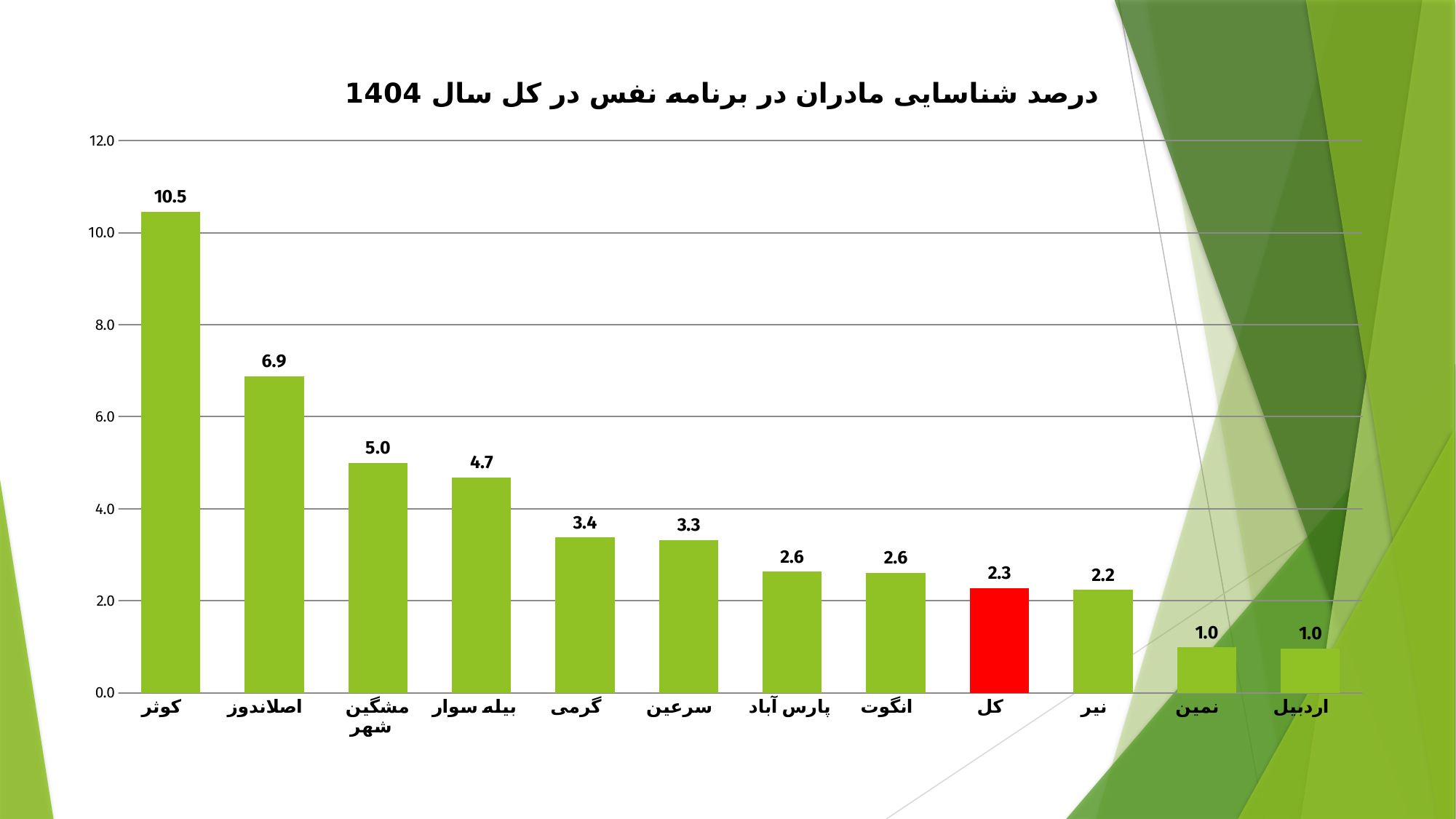

### Chart: درصد شناسایی مادران در برنامه نفس در کل سال 1404

| Category |  |
|---|---|
| کوثر     | 10.457516339869324 |
| اصلاندوز     | 6.8762278978389 |
| مشگین شهر    | 5.0 |
| بیله سوار     | 4.678362573099415 |
| گرمی     | 3.373015873015868 |
| سرعین     | 3.317535545023697 |
| پارس آباد  | 2.632816173013627 |
| انگوت     | 2.6086956521739166 |
| کل     | 2.2774774774774813 |
| نیر     | 2.23880597014925 |
| نمین     | 0.9900990099009901 |
| اردبیل     | 0.9610178668110445 |
#